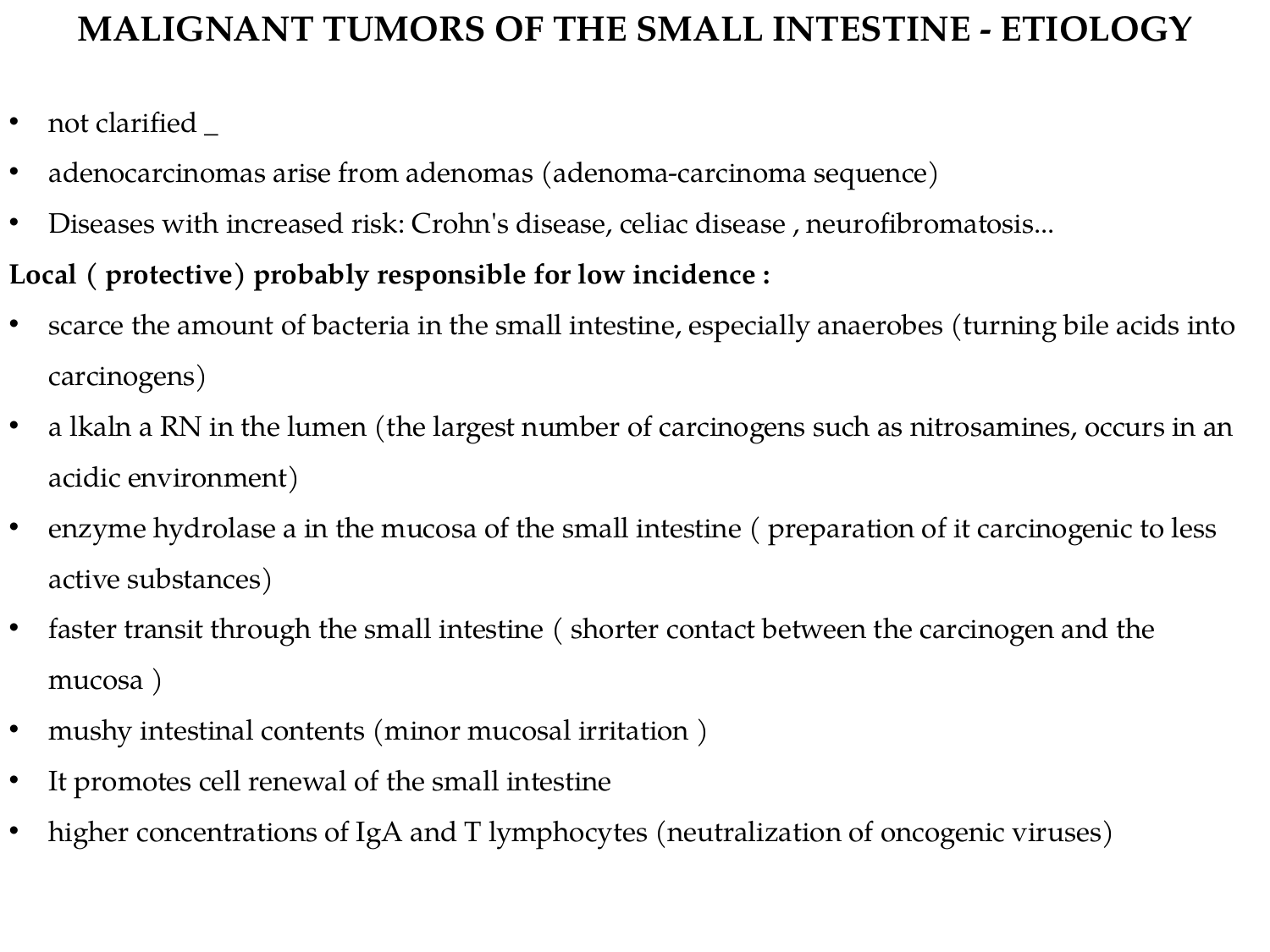

MALIGNANT TUMORS OF THE SMALL INTESTINE - ETIOLOGY
not clarified _
adenocarcinomas arise from adenomas (adenoma-carcinoma sequence)
Diseases with increased risk: Crohn's disease, celiac disease , neurofibromatosis...
Local ( protective) probably responsible for low incidence :
scarce the amount of bacteria in the small intestine, especially anaerobes (turning bile acids into carcinogens)
a lkaln a RN in the lumen (the largest number of carcinogens such as nitrosamines, occurs in an acidic environment)
enzyme hydrolase a in the mucosa of the small intestine ( preparation of it carcinogenic to less active substances)
faster transit through the small intestine ( shorter contact between the carcinogen and the mucosa )
mushy intestinal contents (minor mucosal irritation )
It promotes cell renewal of the small intestine
higher concentrations of IgA and T lymphocytes (neutralization of oncogenic viruses)